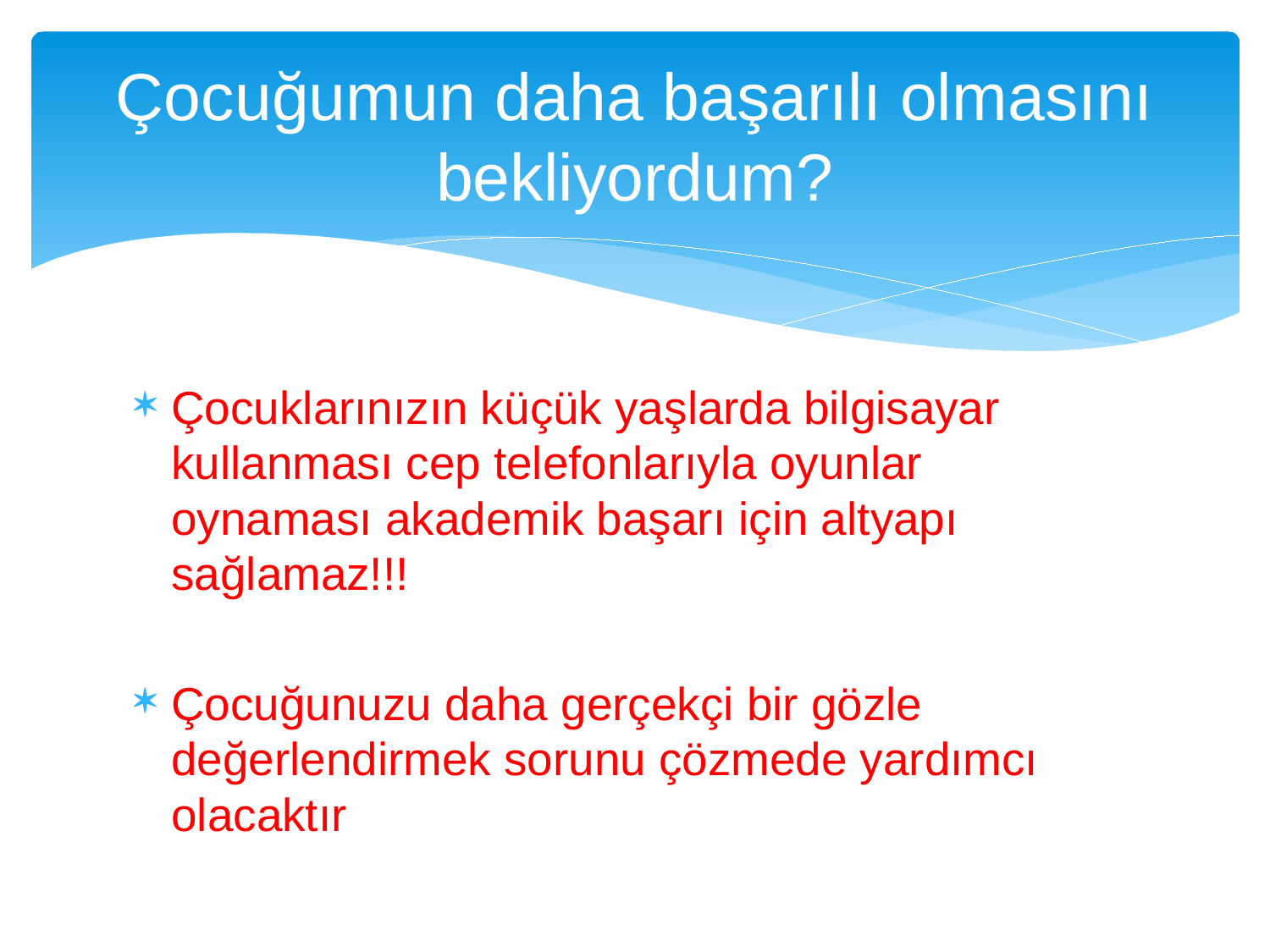

# Çocuğumun daha başarılı olmasını bekliyordum?
Çocuklarınızın küçük yaşlarda bilgisayar kullanması cep telefonlarıyla oyunlar oynaması akademik başarı için altyapı sağlamaz!!!

Çocuğunuzu daha gerçekçi bir gözle değerlendirmek sorunu çözmede yardımcı olacaktır